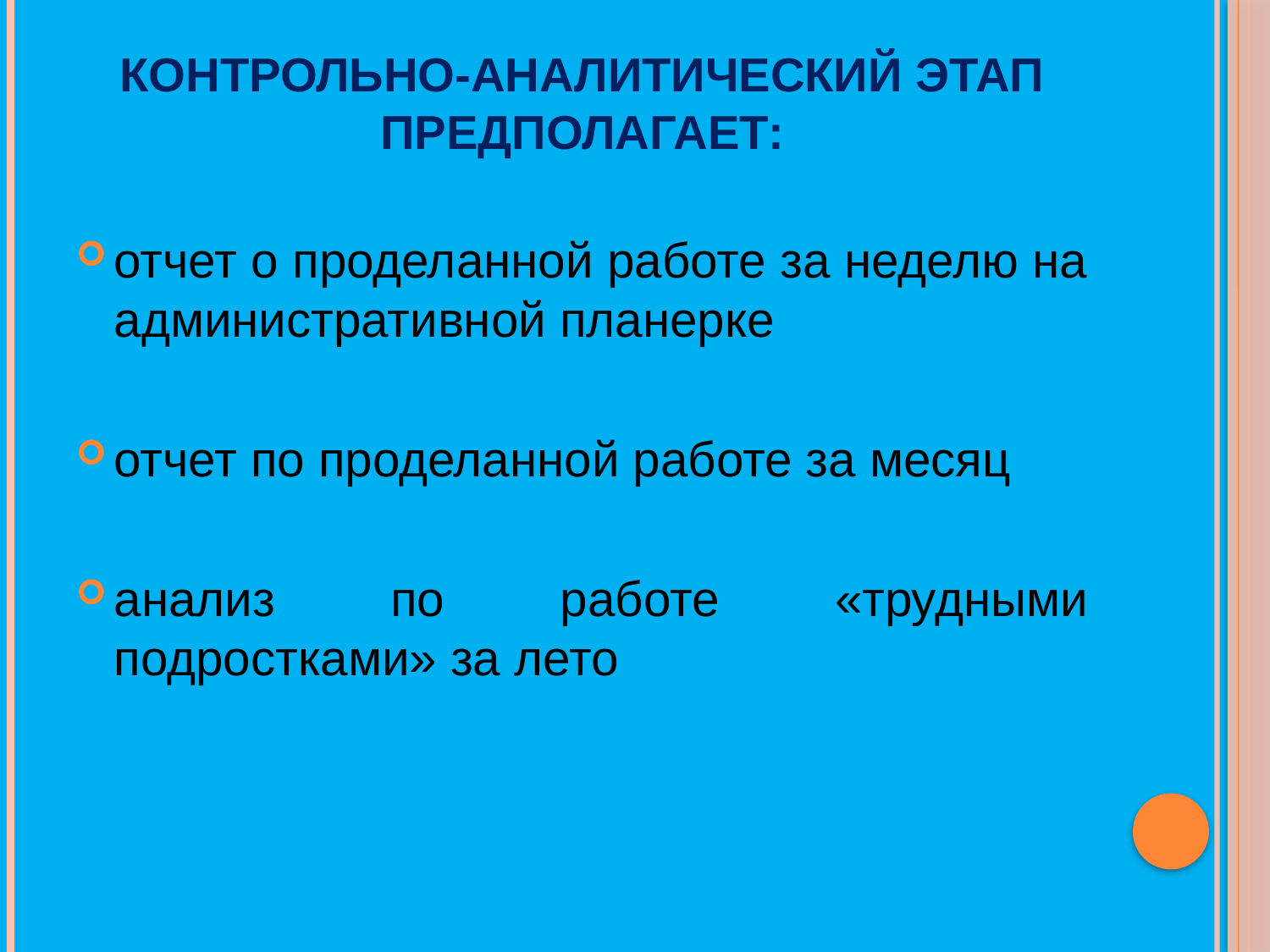

# Контрольно-аналитический этап предполагает:
отчет о проделанной работе за неделю на административной планерке

отчет по проделанной работе за месяц

анализ по работе «трудными подростками» за лето